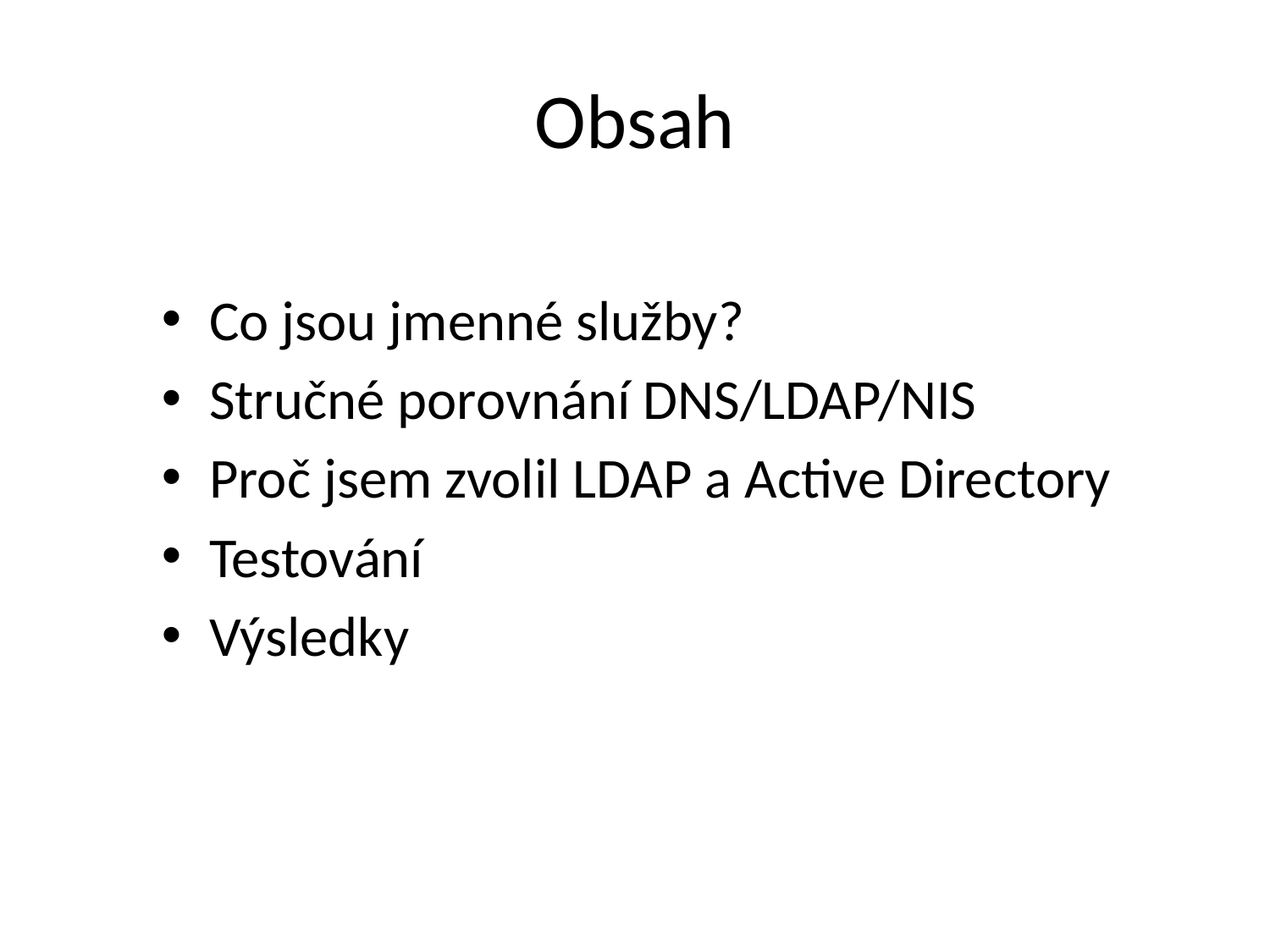

# Obsah
Co jsou jmenné služby?
Stručné porovnání DNS/LDAP/NIS
Proč jsem zvolil LDAP a Active Directory
Testování
Výsledky